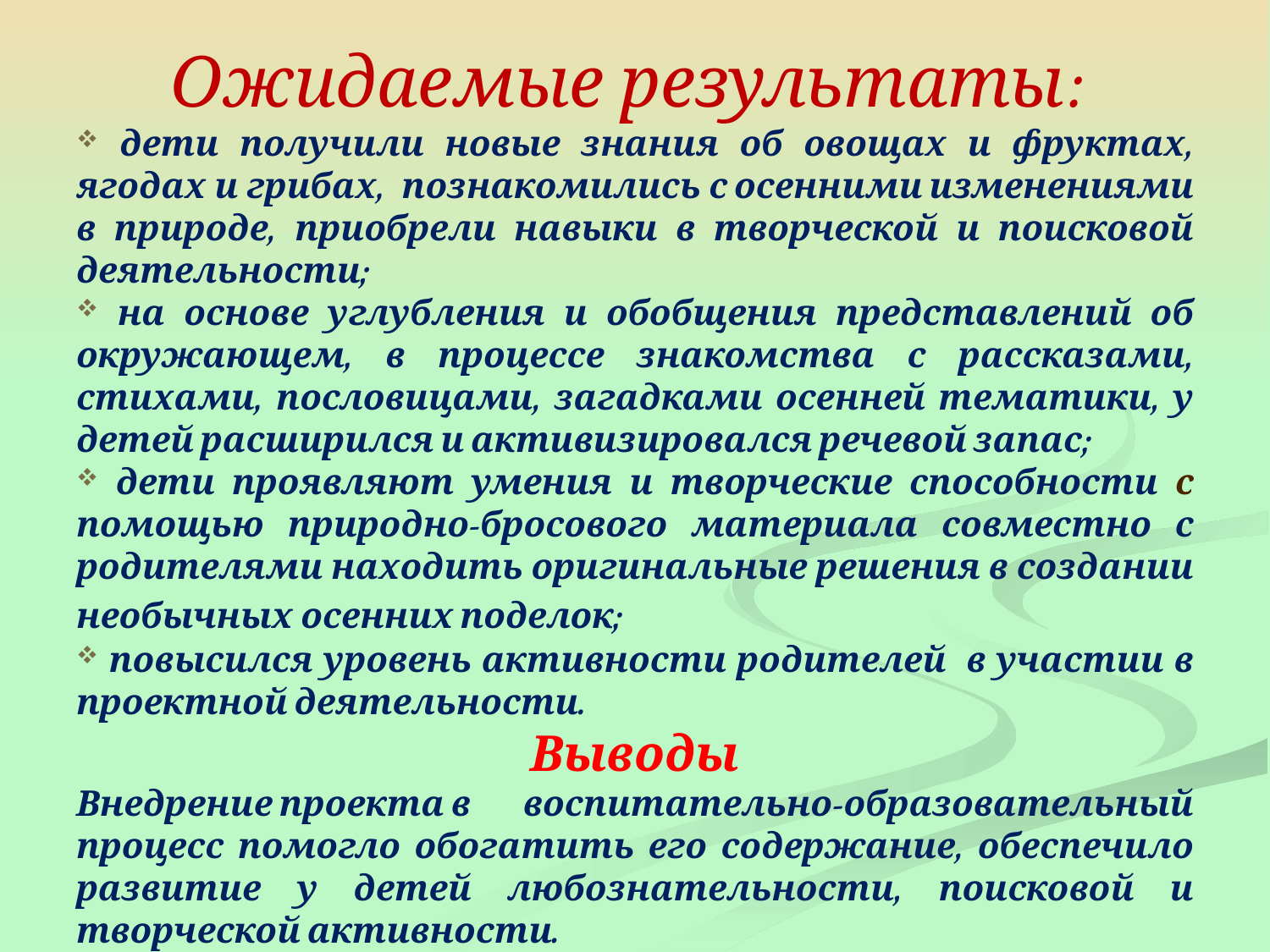

Ожидаемые результаты:
 дети получили новые знания об овощах и фруктах, ягодах и грибах,  познакомились с осенними изменениями в природе, приобрели навыки в творческой и поисковой деятельности;
 на основе углубления и обобщения представлений об окружающем, в процессе знакомства с рассказами, стихами, пословицами, загадками осенней тематики, у детей расширился и активизировался речевой запас;
 дети проявляют умения и творческие способности с помощью природно-бросового материала совместно с родителями находить оригинальные решения в создании необычных осенних поделок;
 повысился уровень активности родителей  в участии в проектной деятельности.
Выводы
Внедрение проекта в воспитательно-образовательный процесс помогло обогатить его содержание, обеспечило развитие у детей любознательности, поисковой и творческой активности.

#